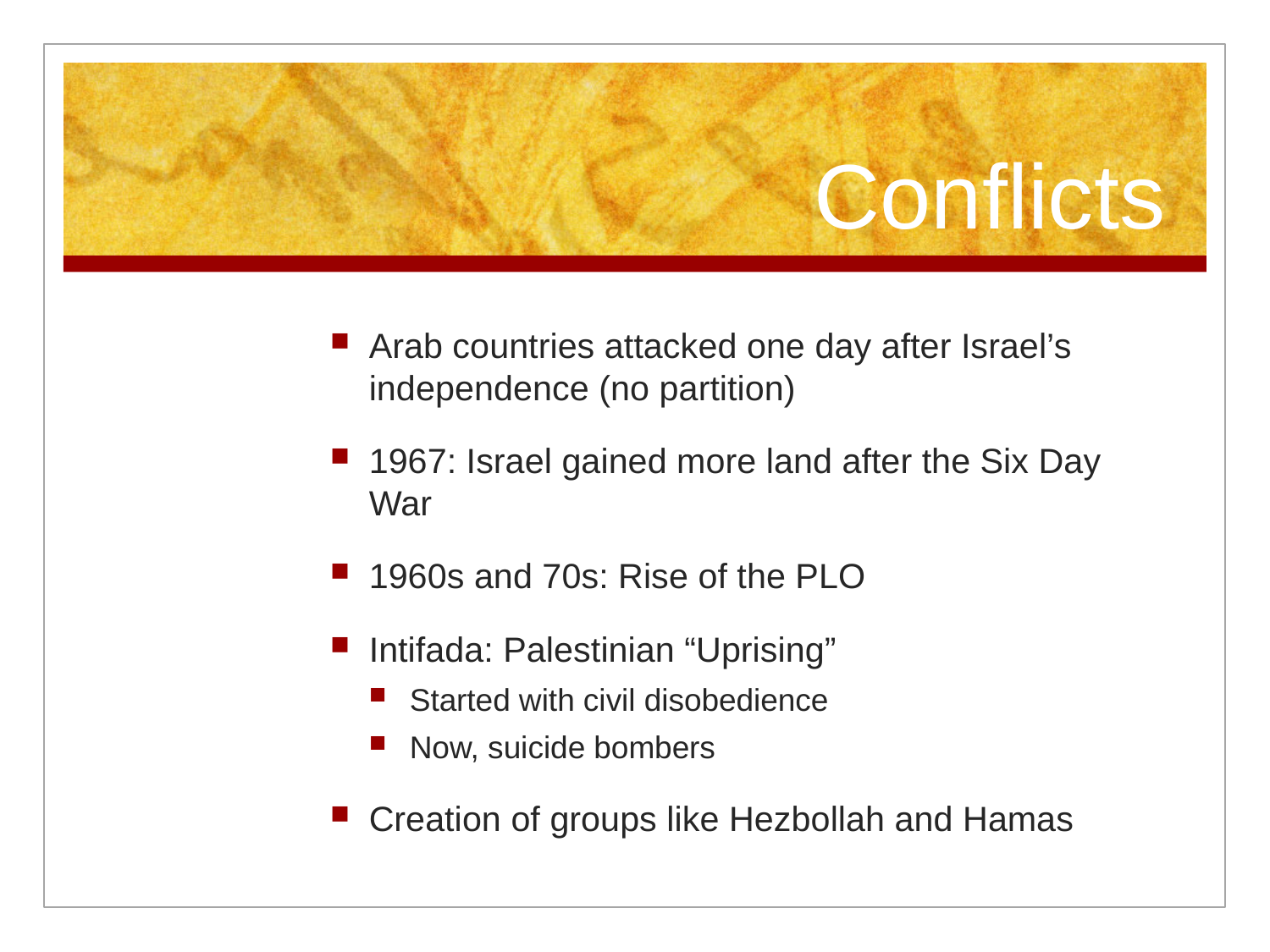

# Conflicts
Arab countries attacked one day after Israel’s independence (no partition)
1967: Israel gained more land after the Six Day War
1960s and 70s: Rise of the PLO
Intifada: Palestinian “Uprising”
Started with civil disobedience
Now, suicide bombers
Creation of groups like Hezbollah and Hamas